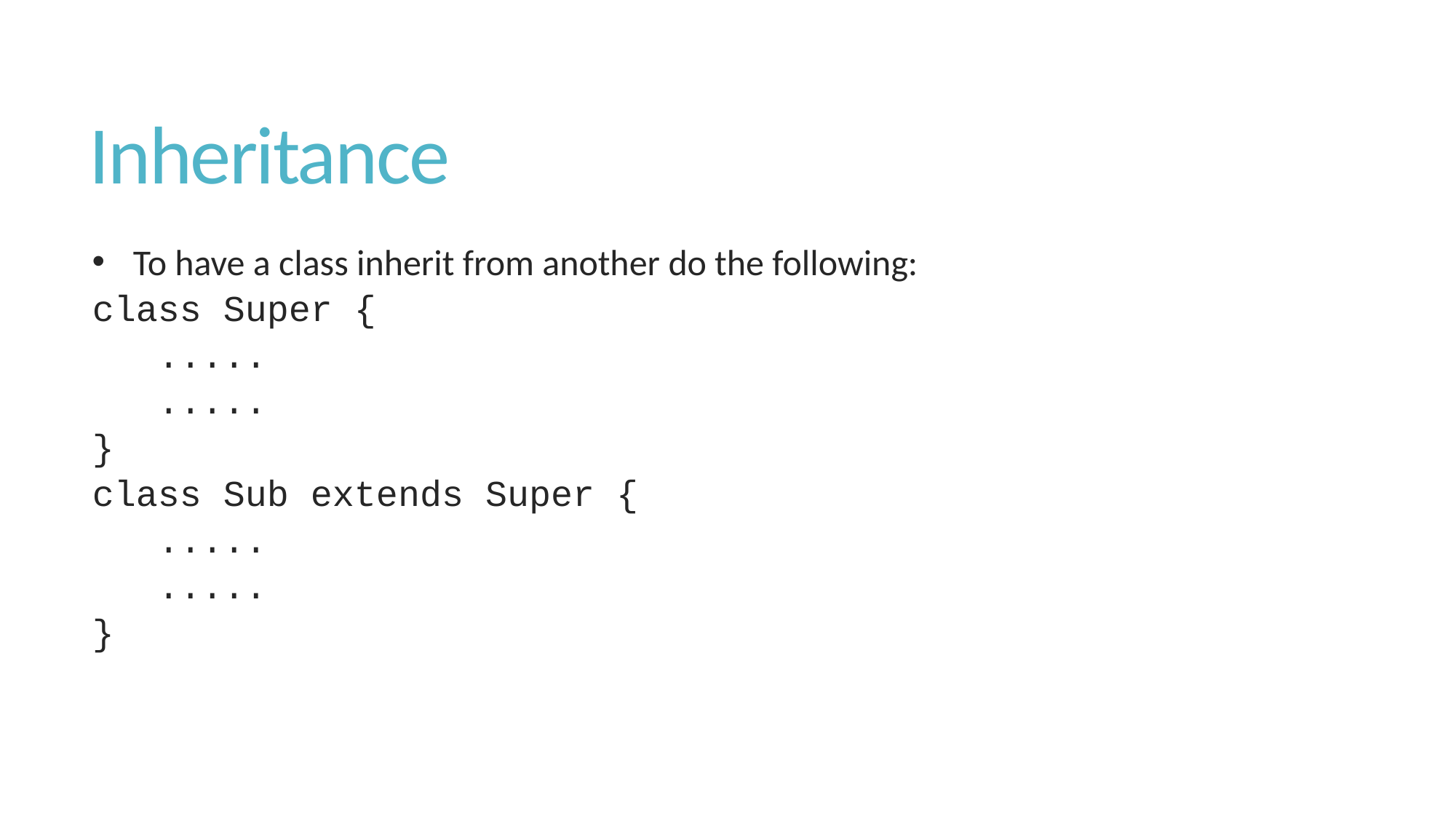

# Inheritance
To have a class inherit from another do the following:
class Super {
   .....
   .....
}
class Sub extends Super {
   .....
   .....
}